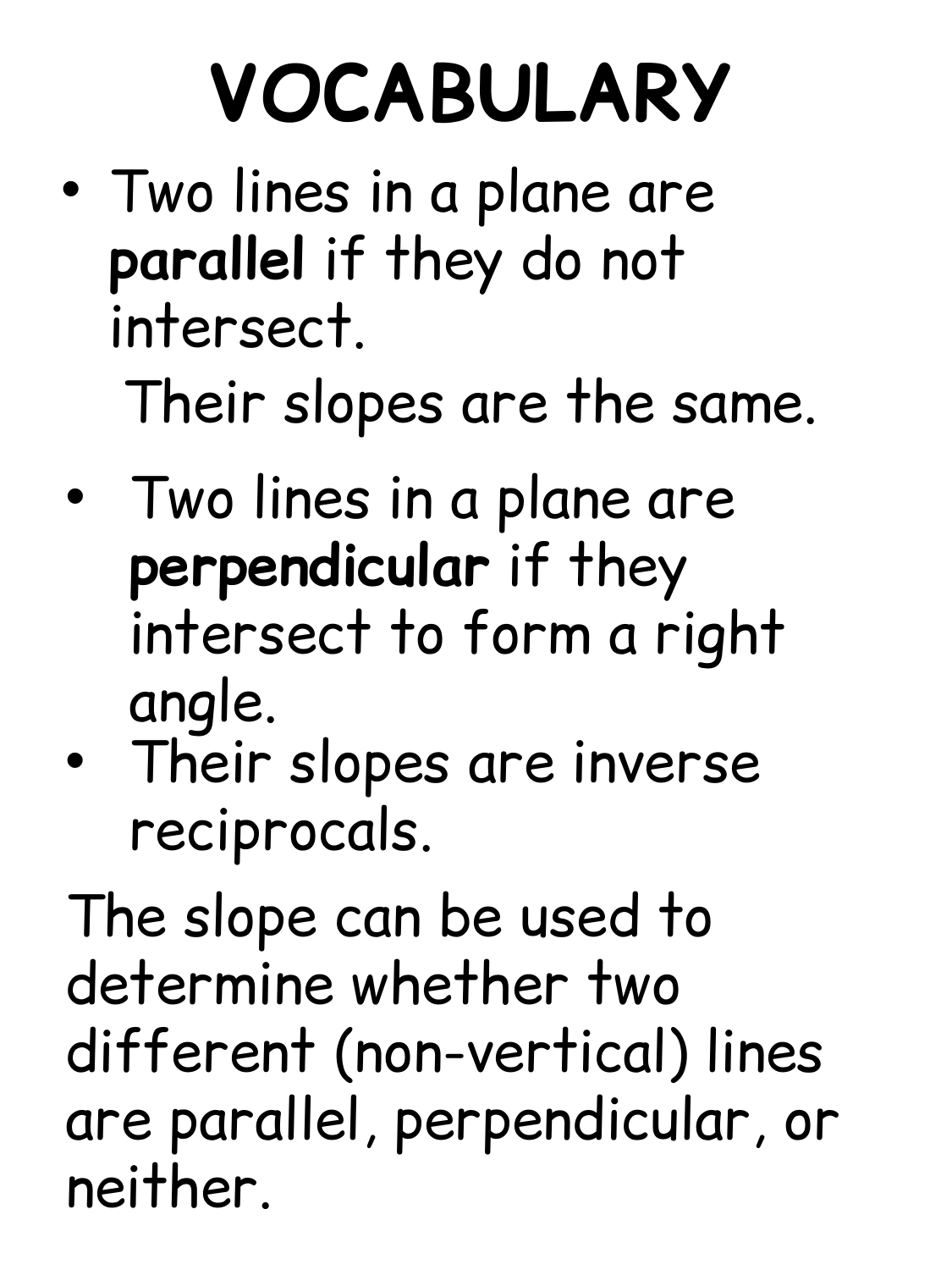

# VOCABULARY
Two lines in a plane are parallel if they do not intersect.
Their slopes are the same.
Two lines in a plane are perpendicular if they intersect to form a right angle.
Their slopes are inverse reciprocals.
The slope can be used to determine whether two different (non-vertical) lines are parallel, perpendicular, or neither.